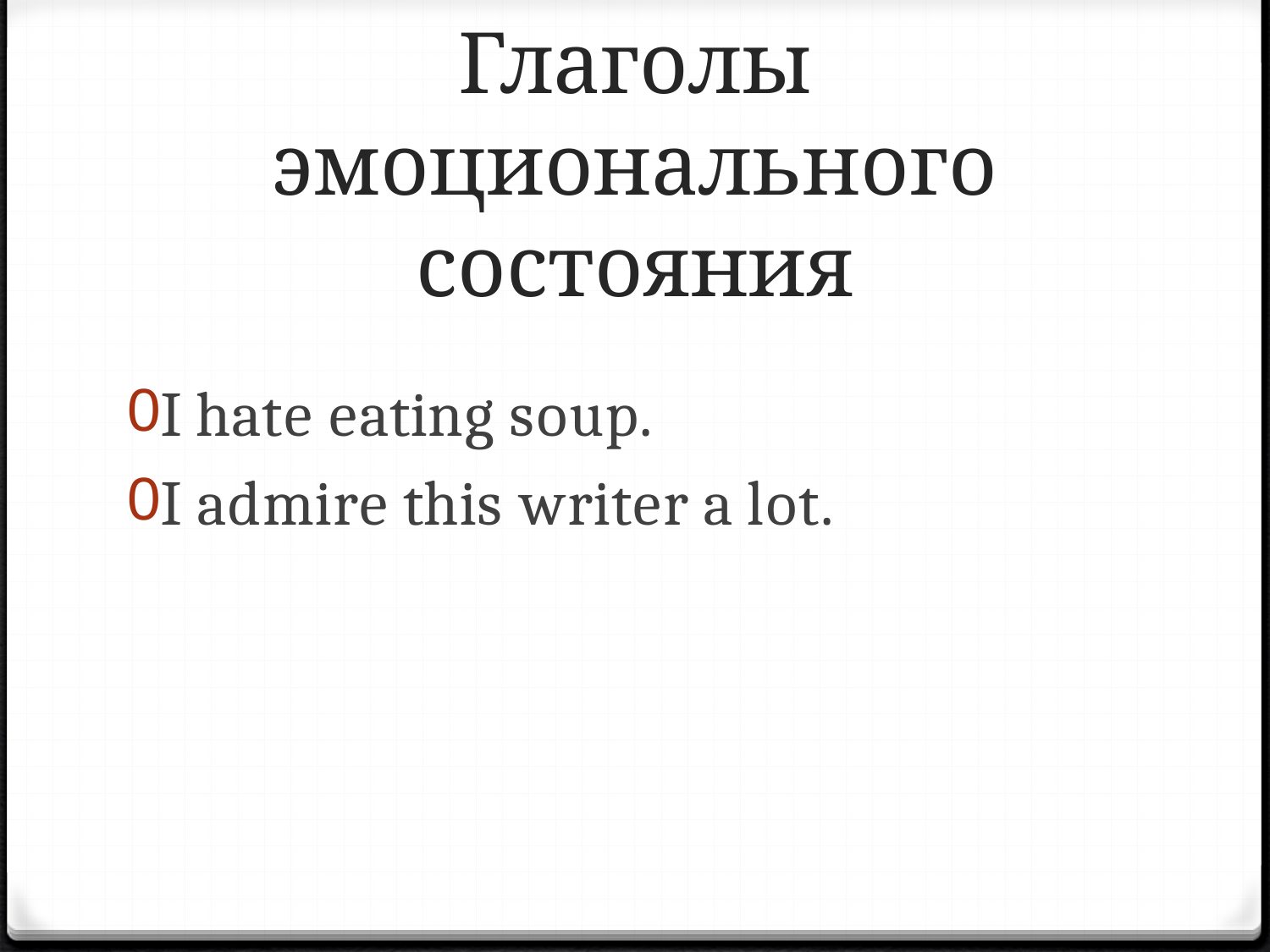

# Глаголы эмоционального состояния
I hate eating soup.
I admire this writer a lot.